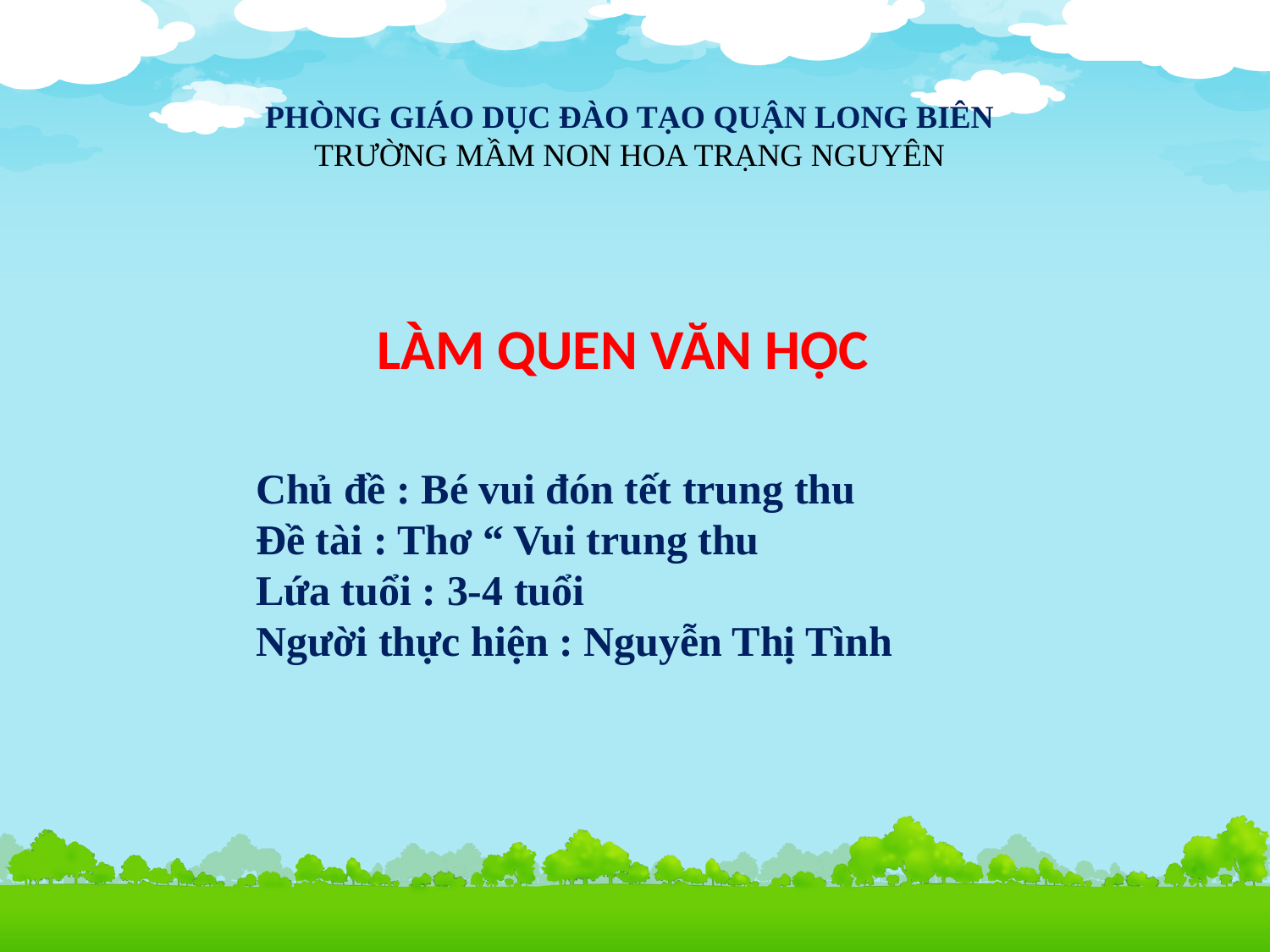

# PHÒNG GIÁO DỤC ĐÀO TẠO QUẬN LONG BIÊN TRƯỜNG MẦM NON HOA TRẠNG NGUYÊN
LÀM QUEN VĂN HỌC
Chủ đề : Bé vui đón tết trung thu
Đề tài : Thơ “ Vui trung thu
Lứa tuổi : 3-4 tuổi
Người thực hiện : Nguyễn Thị Tình